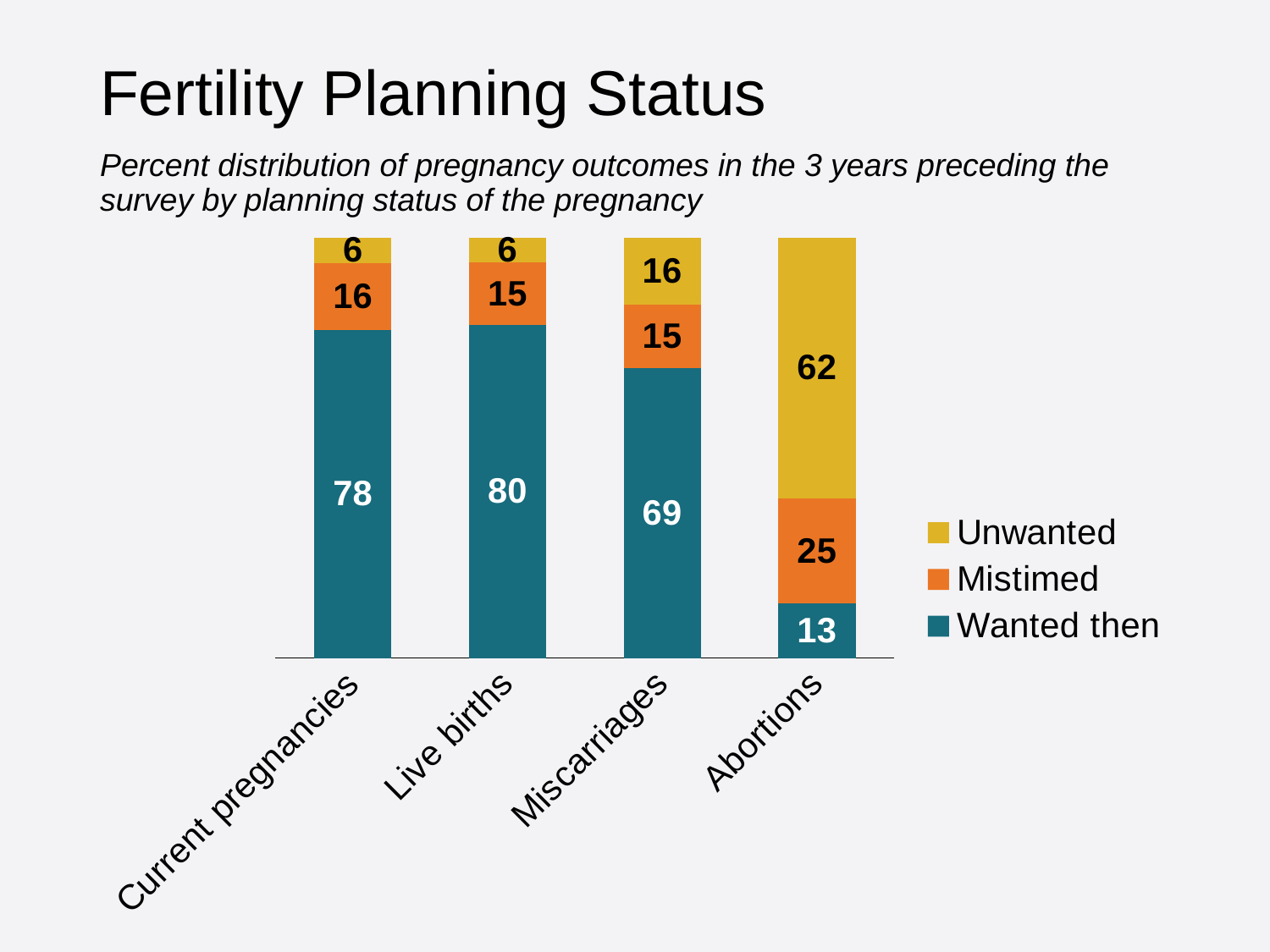

# Fertility Planning Status
Percent distribution of pregnancy outcomes in the 3 years preceding the survey by planning status of the pregnancy

### Chart

| Category | Wanted then | Mistimed | Unwanted |
|---|---|---|---|
| Current pregnancies | 78.0 | 16.0 | 6.0 |
| Live births | 80.0 | 15.0 | 6.0 |
| Miscarriages | 69.0 | 15.0 | 16.0 |
| Abortions | 13.0 | 25.0 | 62.0 |